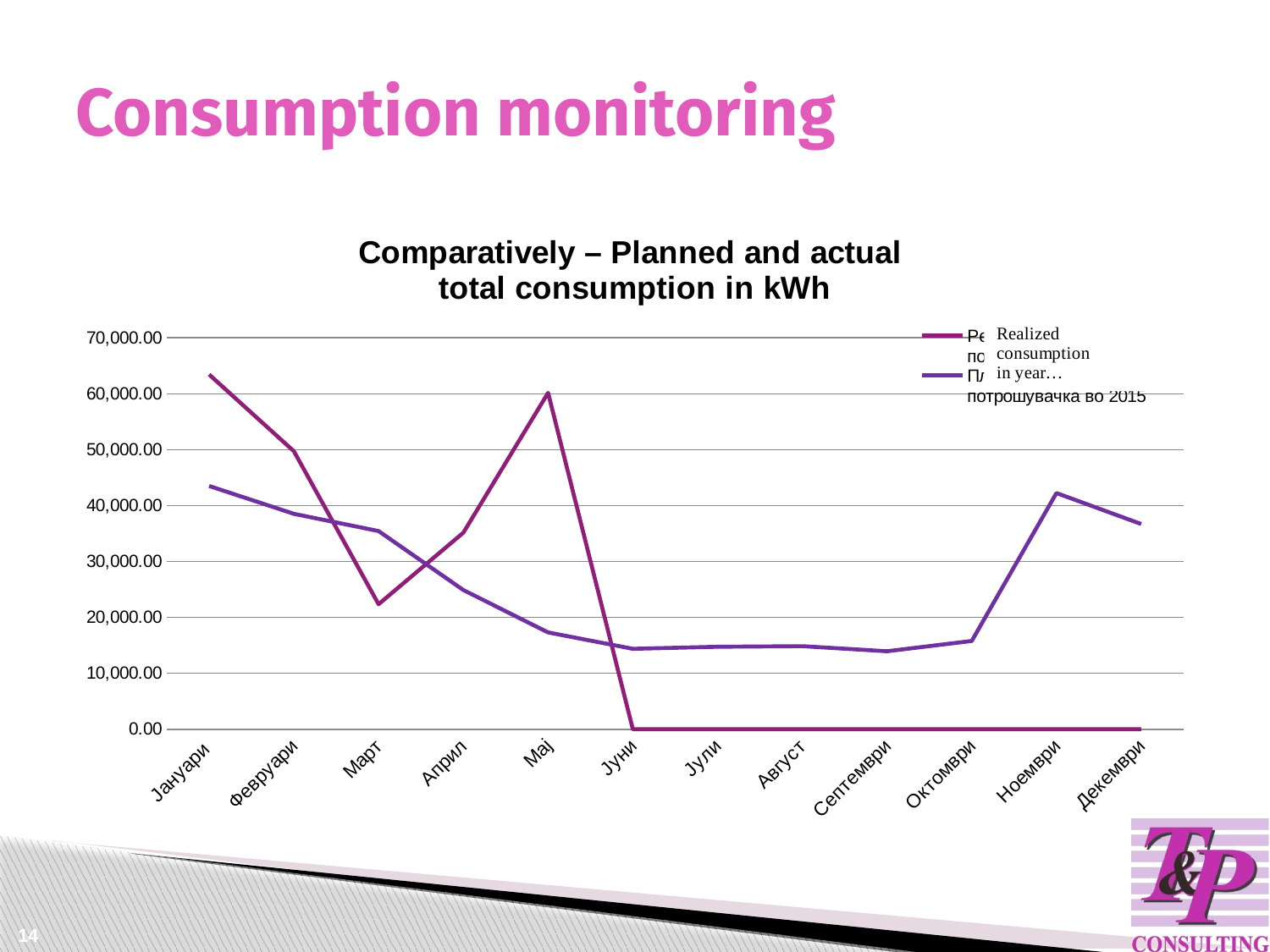

# Consumption monitoring

### Chart: Comparatively – Planned and actual
total consumption in kWh

| Category | Реализирана потрошувачка во 2015 | Планирана потрошувачка во 2015 |
|---|---|---|
| Јануари  | 63438.38 | 43502.039 |
| Февруари | 49709.14000000001 | 38521.73999999999 |
| Март | 22349.52 | 35432.349500000004 |
| Април | 35146.31999999999 | 24893.2585 |
| Мај | 60156.6 | 17313.408 |
| Јуни | 0.0 | 14385.774 |
| Јули | 0.0 | 14747.61 |
| Август | 0.0 | 14852.604000000003 |
| Септември | 0.0 | 13942.2 |
| Октомври | 0.0 | 15783.186 |
| Ноември | 0.0 | 42242.358 |
| Декември | 0.0 | 36689.684 |
14